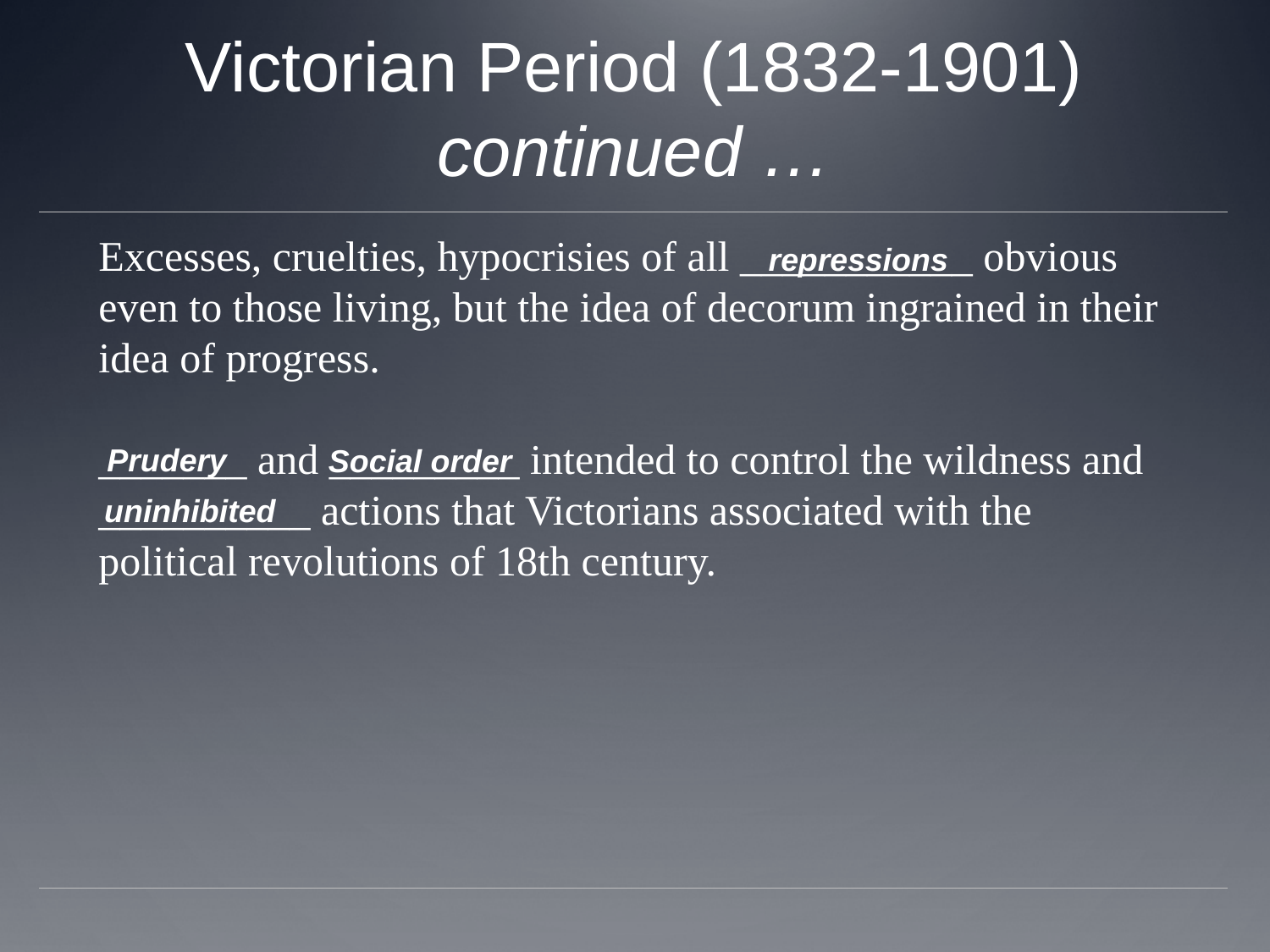

# Victorian Period (1832-1901) continued …
Excesses, cruelties, hypocrisies of all ___________ obvious even to those living, but the idea of decorum ingrained in their idea of progress.

_______ and _________ intended to control the wildness and __________ actions that Victorians associated with the political revolutions of 18th century.
repressions
Prudery
Social order
uninhibited